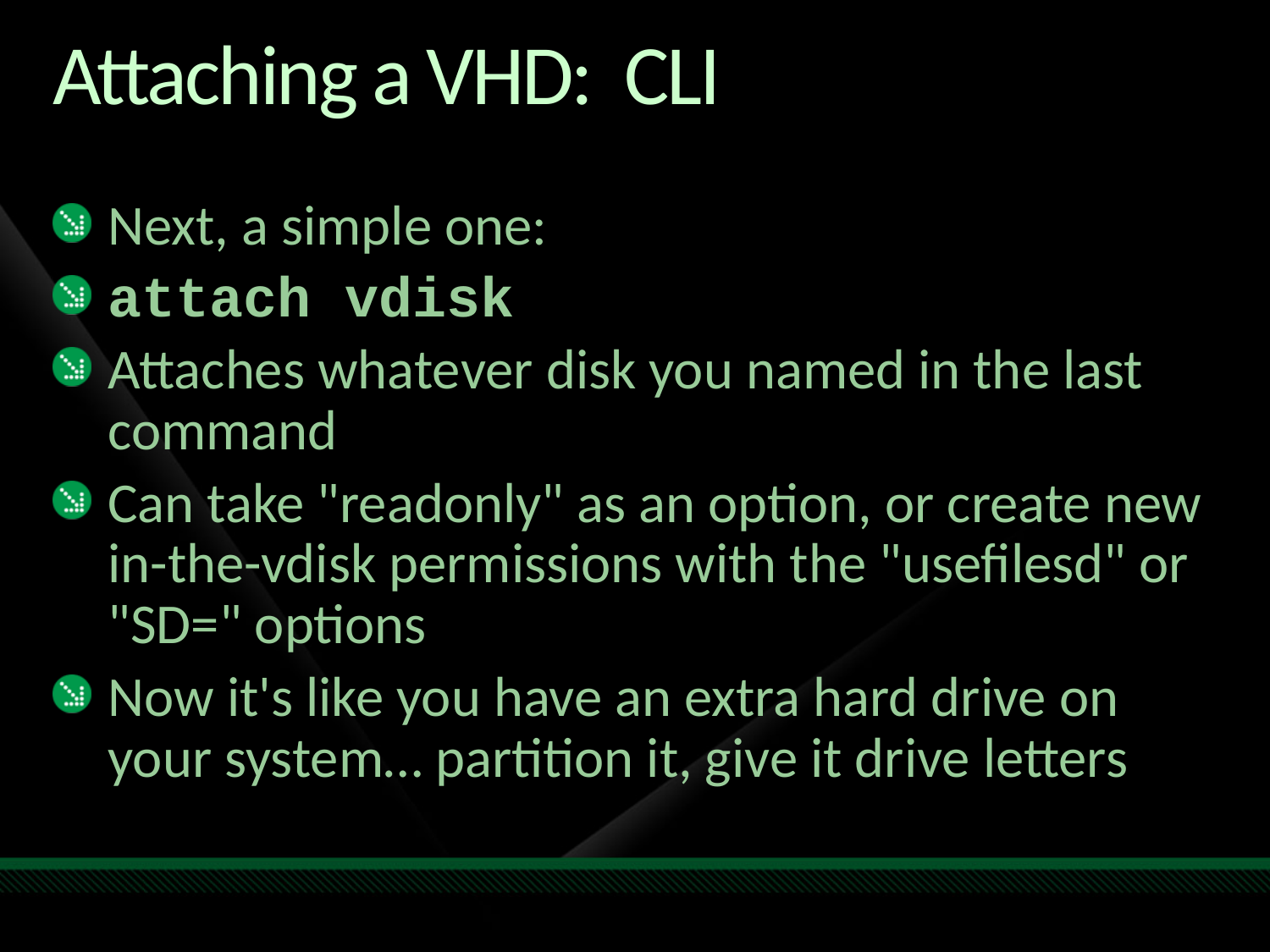

# Attaching a VHD:  CLI
Next, a simple one:
attach vdisk
Attaches whatever disk you named in the last command
Can take "readonly" as an option, or create new in-the-vdisk permissions with the "usefilesd" or "SD=" options
Now it's like you have an extra hard drive on your system… partition it, give it drive letters